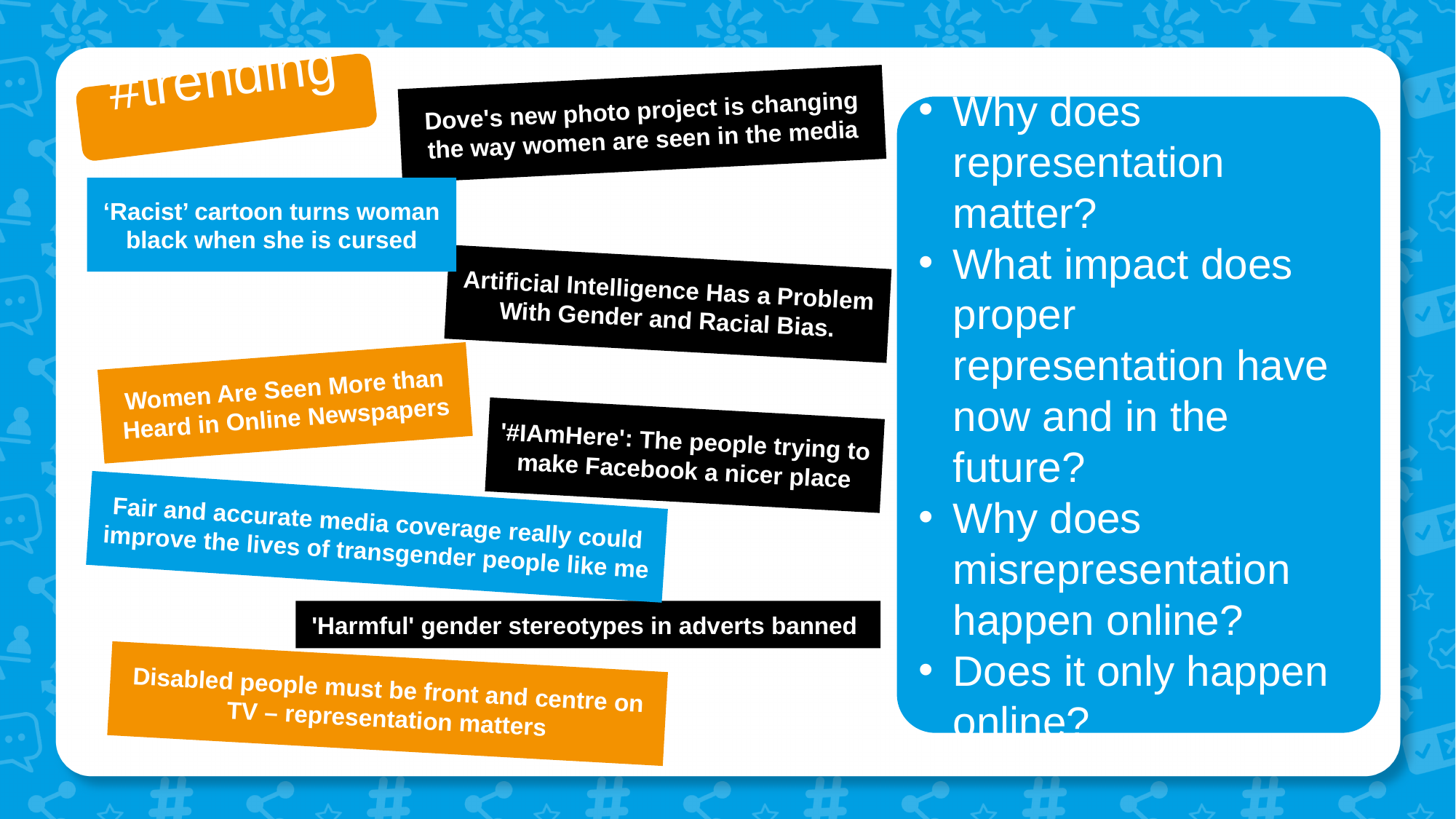

#trending…
Dove's new photo project is changing the way women are seen in the media
Why does representation matter?
What impact does proper representation have now and in the future?
Why does misrepresentation happen online?
Does it only happen online?
‘Racist’ cartoon turns woman black when she is cursed
Artificial Intelligence Has a Problem With Gender and Racial Bias.
Women Are Seen More than Heard in Online Newspapers
'#IAmHere': The people trying to make Facebook a nicer place
Fair and accurate media coverage really could improve the lives of transgender people like me
'Harmful' gender stereotypes in adverts banned
Disabled people must be front and centre on TV – representation matters